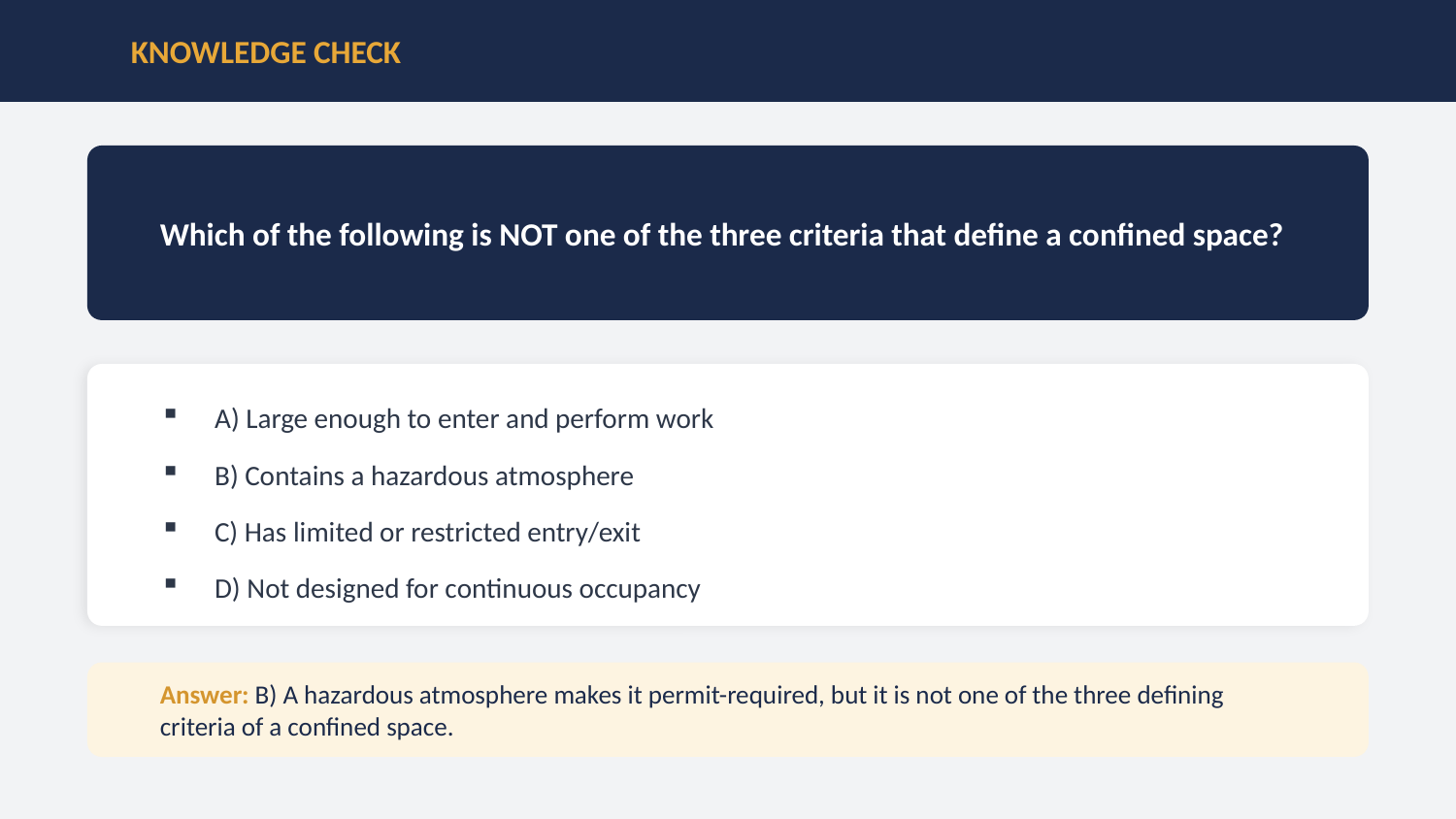

KNOWLEDGE CHECK

Which of the following is NOT one of the three criteria that define a confined space?

A) Large enough to enter and perform work
B) Contains a hazardous atmosphere
C) Has limited or restricted entry/exit
D) Not designed for continuous occupancy

Answer: B) A hazardous atmosphere makes it permit-required, but it is not one of the three defining criteria of a confined space.